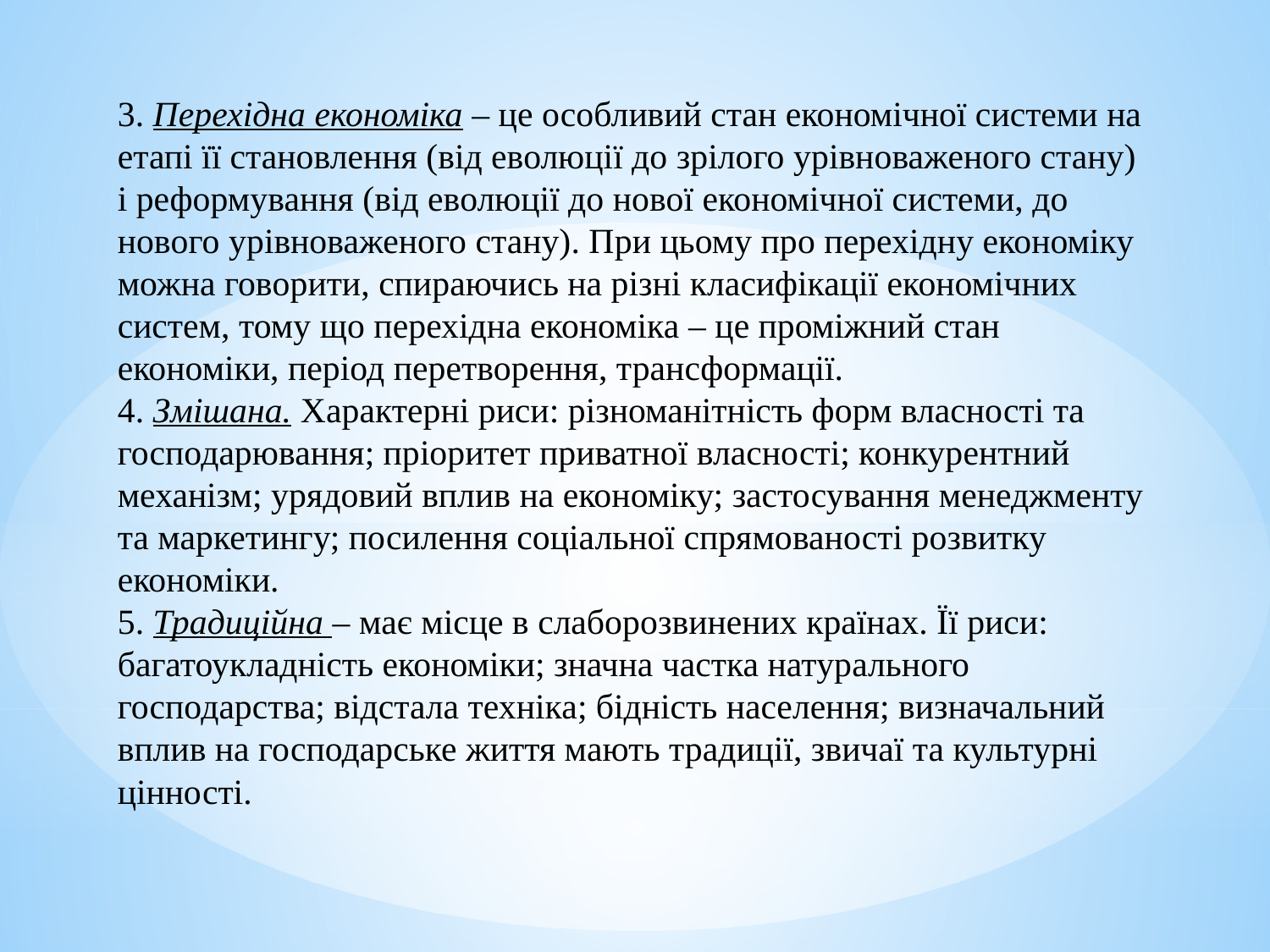

3. Перехідна економіка – це особливий стан економічної системи на етапі її становлення (від еволюції до зрілого урівноваженого стану) і реформування (від еволюції до нової економічної системи, до нового урівноваженого стану). При цьому про перехідну економіку можна говорити, спираючись на різні класифікації економічних систем, тому що перехідна економіка – це проміжний стан економіки, період перетворення, трансформації.
4. Змішана. Характерні риси: різноманітність форм власності та господарювання; пріоритет приватної власності; конкурентний механізм; урядовий вплив на економіку; застосування менеджменту та маркетингу; посилення соціальної спрямованості розвитку економіки.
5. Традиційна – має місце в слаборозвинених країнах. Її риси: багатоукладність економіки; значна частка натурального господарства; відстала техніка; бідність населення; визначальний вплив на господарське життя мають традиції, звичаї та культурні цінності.